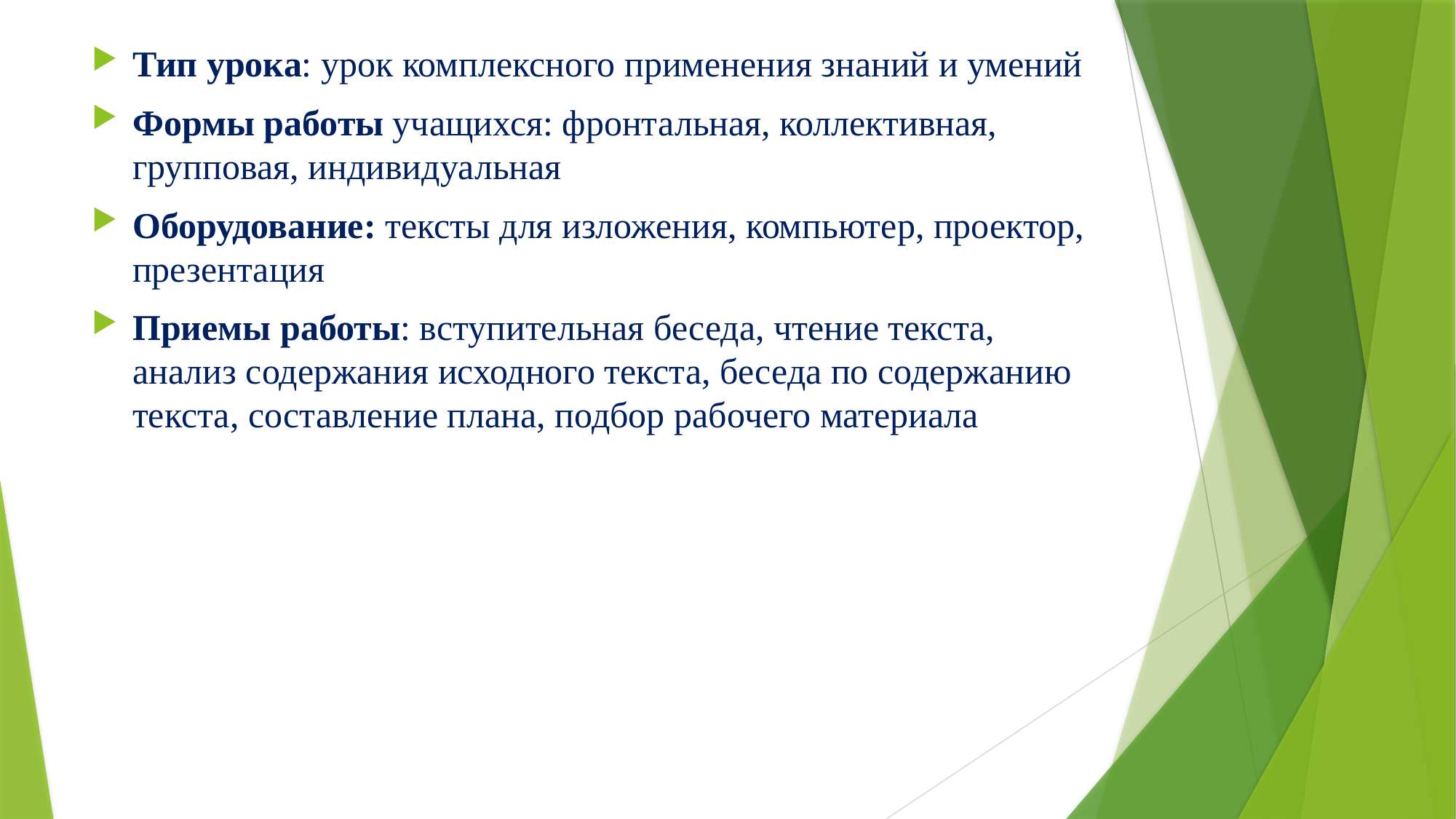

Тип урока: урок комплексного применения знаний и умений
Формы работы учащихся: фронтальная, коллективная, групповая, индивидуальная
Оборудование: тексты для изложения, компьютер, проектор, презентация
Приемы работы: вступительная беседа, чтение текста, анализ содержания исходного текста, беседа по содержанию текста, составление плана, подбор рабочего материала